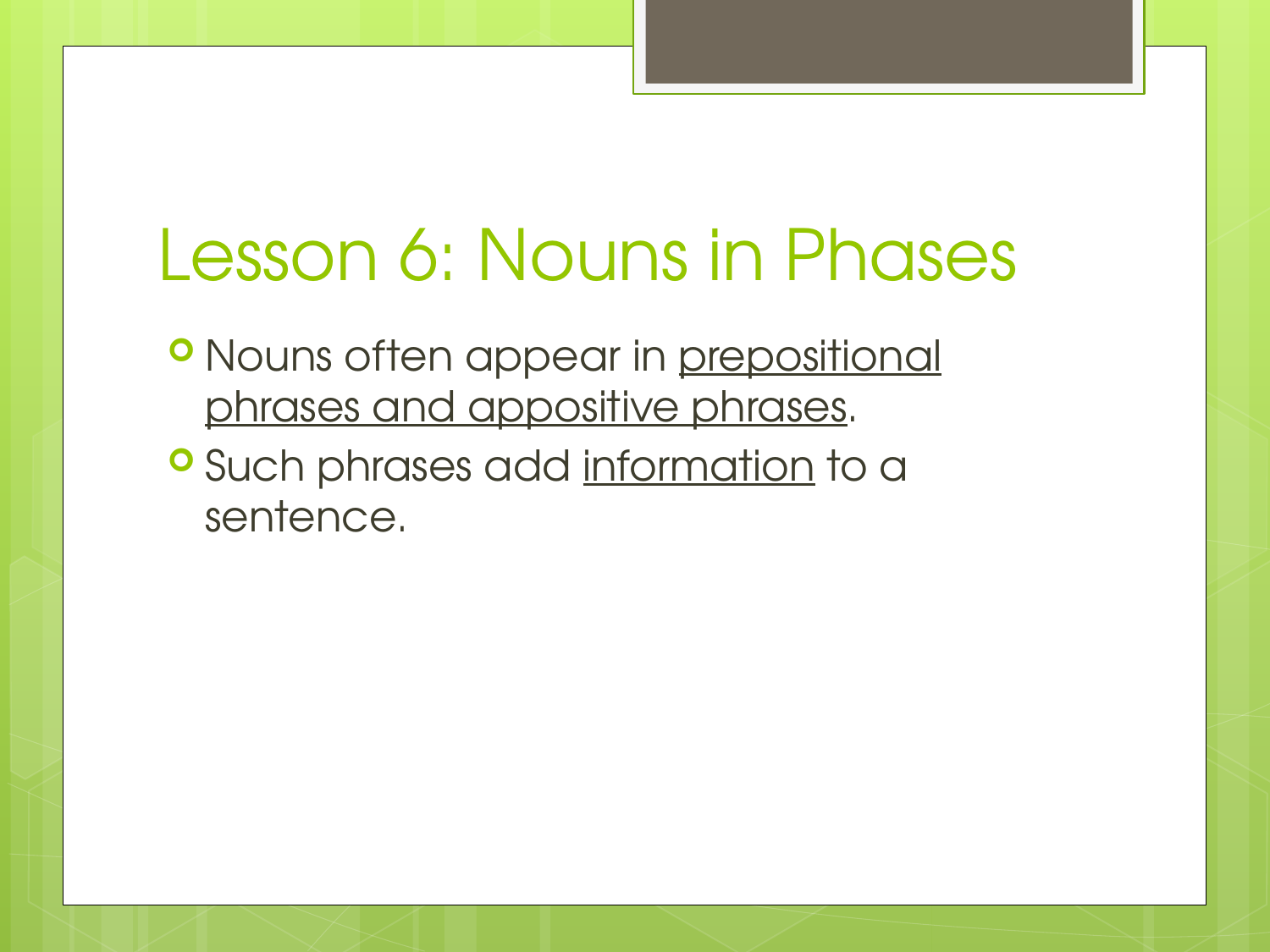

# Lesson 6: Nouns in Phases
Nouns often appear in prepositional phrases and appositive phrases.
Such phrases add information to a sentence.